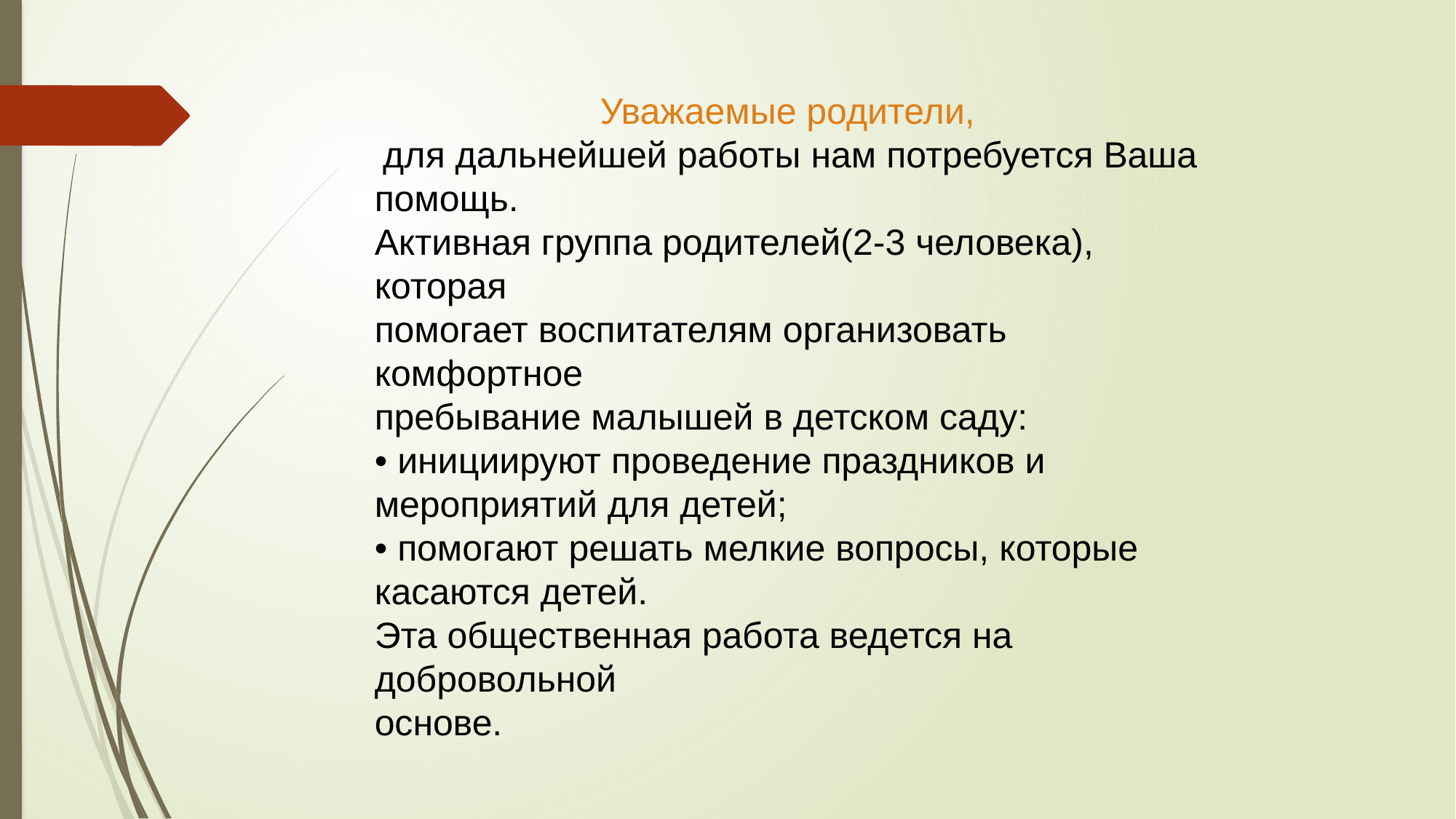

Уважаемые родители,
 для дальнейшей работы нам потребуется Ваша помощь.
Активная группа родителей(2-3 человека), которая
помогает воспитателям организовать комфортное
пребывание малышей в детском саду:
• инициируют проведение праздников и мероприятий для детей;
• помогают решать мелкие вопросы, которые касаются детей.
Эта общественная работа ведется на добровольной
основе.